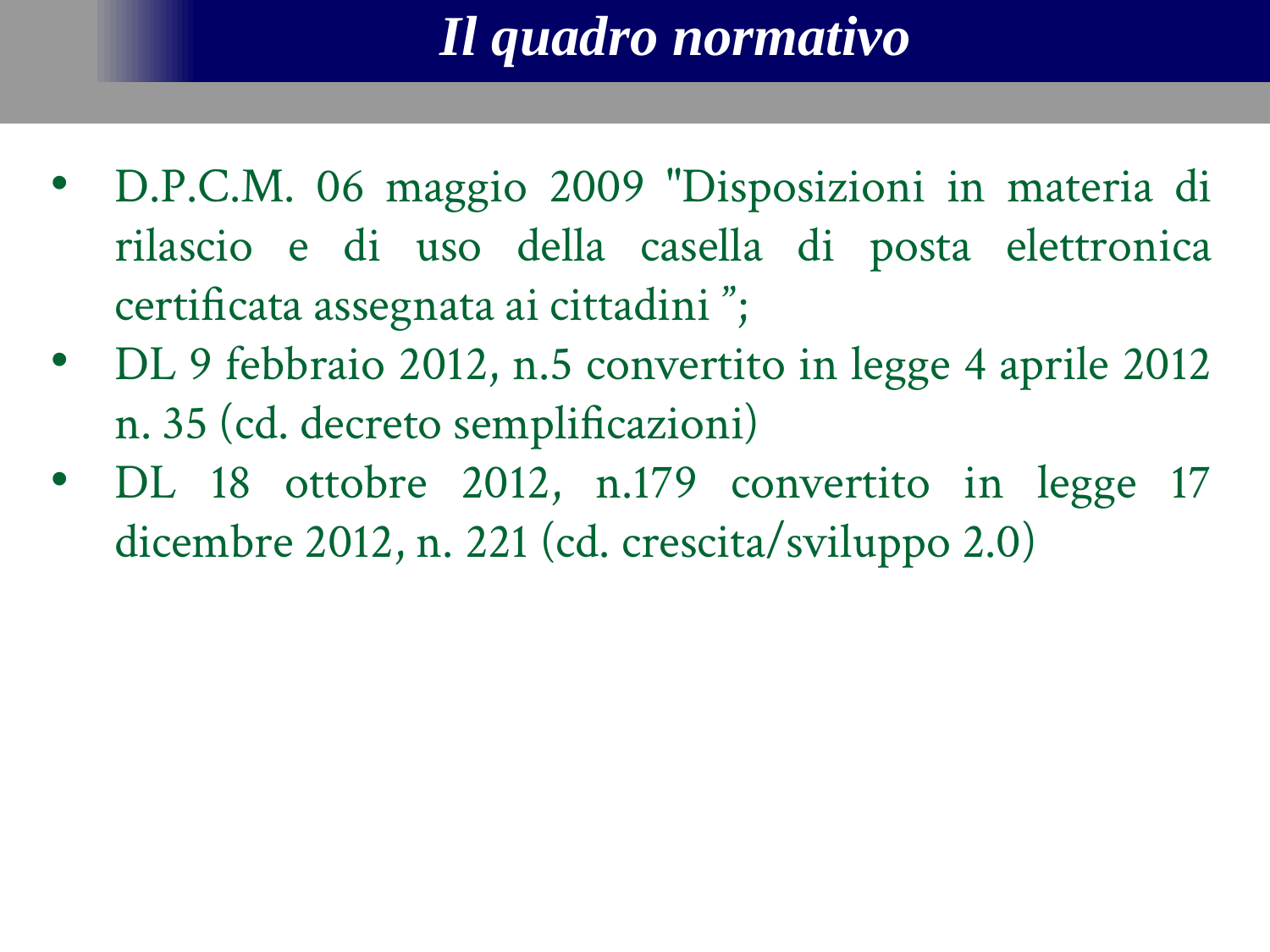

Il quadro normativo

D.P.C.M. 06 maggio 2009 "Disposizioni in materia di rilascio e di uso della casella di posta elettronica certificata assegnata ai cittadini ”;
DL 9 febbraio 2012, n.5 convertito in legge 4 aprile 2012 n. 35 (cd. decreto semplificazioni)
DL 18 ottobre 2012, n.179 convertito in legge 17 dicembre 2012, n. 221 (cd. crescita/sviluppo 2.0)